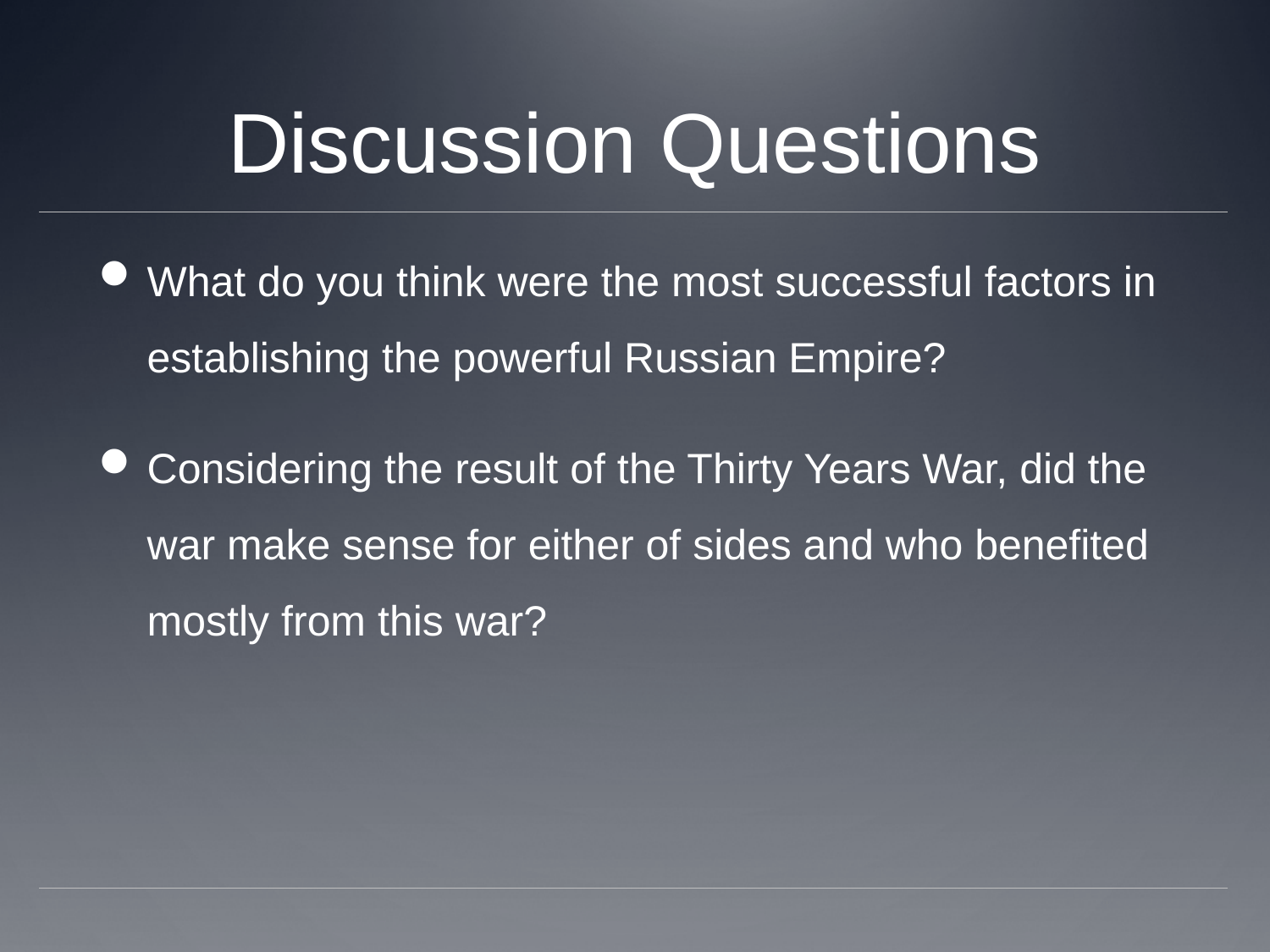

# Discussion Questions
What do you think were the most successful factors in establishing the powerful Russian Empire?
Considering the result of the Thirty Years War, did the war make sense for either of sides and who benefited mostly from this war?